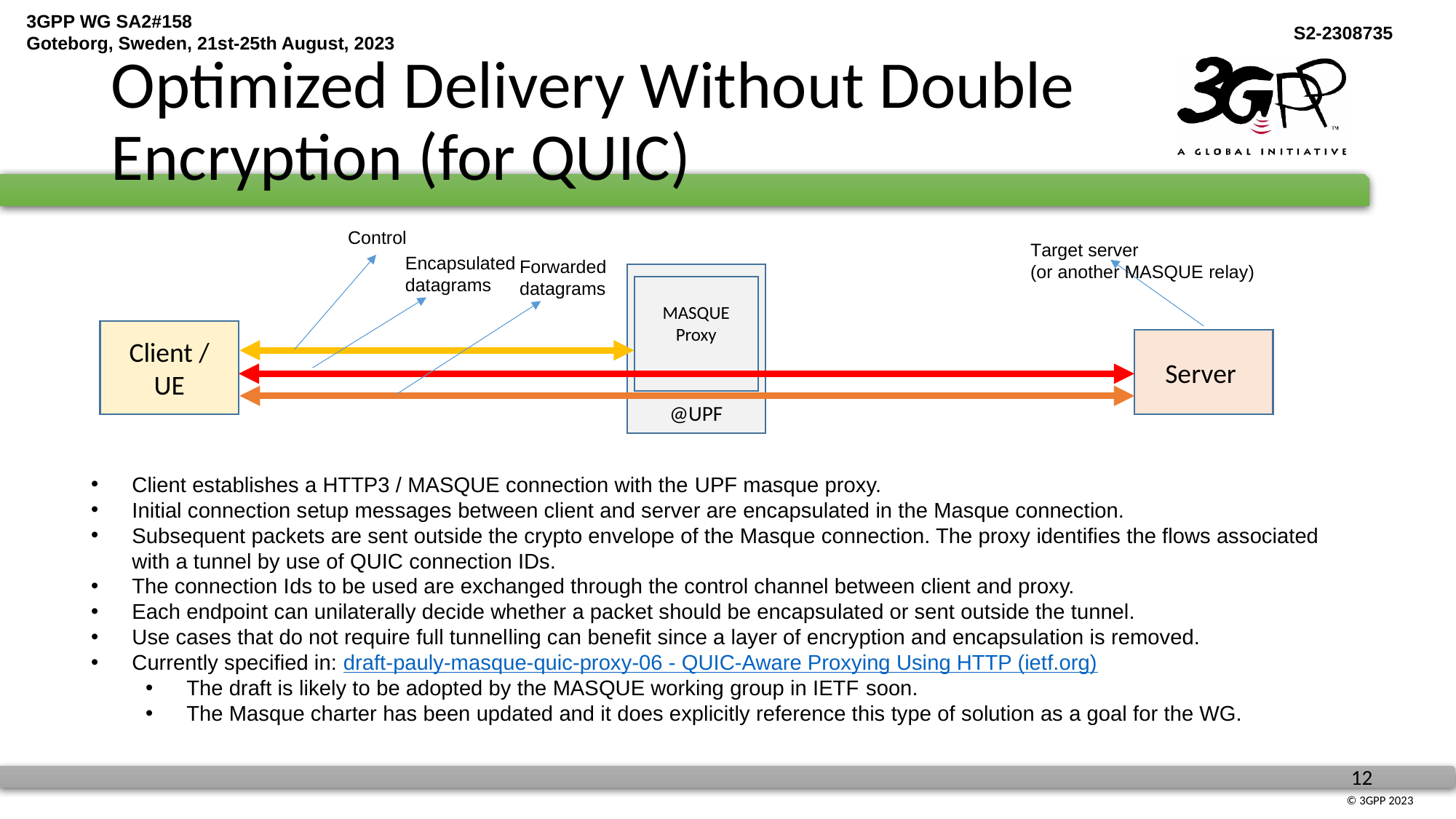

# Optimized Delivery Without Double Encryption (for QUIC)
Control
Target server
(or another MASQUE relay)
Encapsulated datagrams
Forwarded datagrams

@UPF
MASQUE Proxy

Client / UE
Server
Client establishes a HTTP3 / MASQUE connection with the UPF masque proxy.
Initial connection setup messages between client and server are encapsulated in the Masque connection.
Subsequent packets are sent outside the crypto envelope of the Masque connection. The proxy identifies the flows associated with a tunnel by use of QUIC connection IDs.
The connection Ids to be used are exchanged through the control channel between client and proxy.
Each endpoint can unilaterally decide whether a packet should be encapsulated or sent outside the tunnel.
Use cases that do not require full tunnelling can benefit since a layer of encryption and encapsulation is removed.
Currently specified in: draft-pauly-masque-quic-proxy-06 - QUIC-Aware Proxying Using HTTP (ietf.org)
The draft is likely to be adopted by the MASQUE working group in IETF soon.
The Masque charter has been updated and it does explicitly reference this type of solution as a goal for the WG.